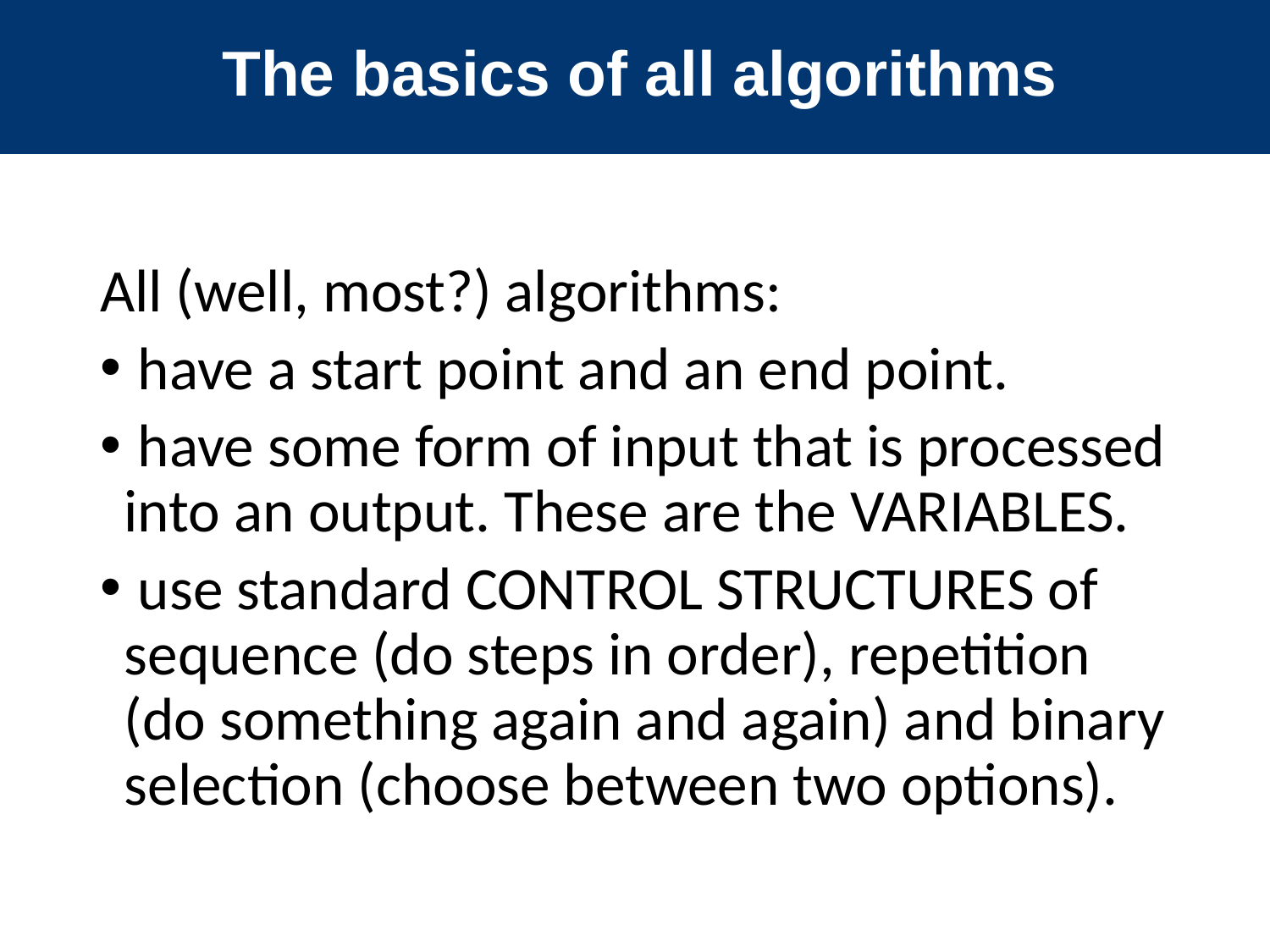

The basics of all algorithms
All (well, most?) algorithms:
 have a start point and an end point.
 have some form of input that is processed into an output. These are the VARIABLES.
 use standard CONTROL STRUCTURES of sequence (do steps in order), repetition (do something again and again) and binary selection (choose between two options).